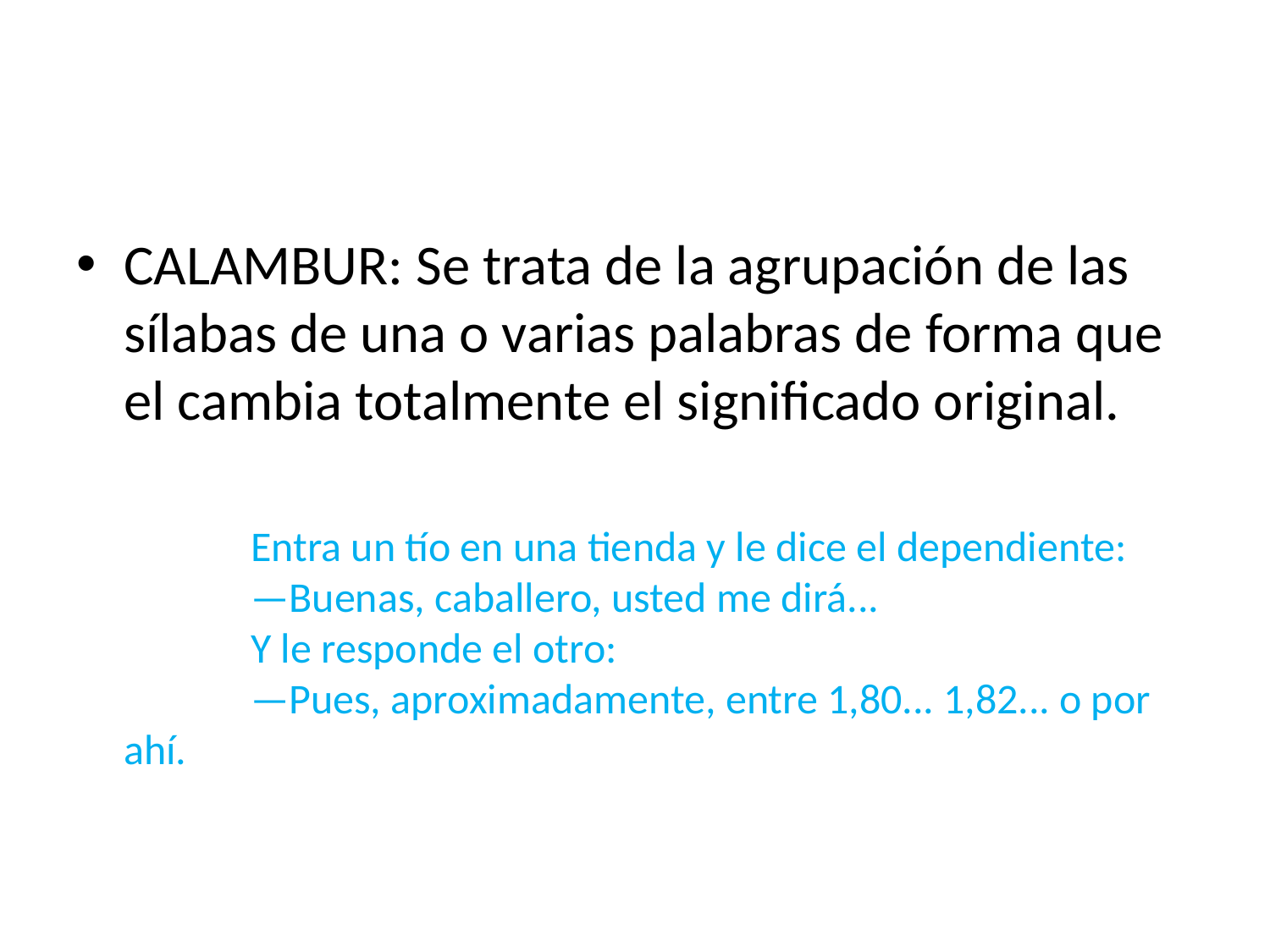

#
CALAMBUR: Se trata de la agrupación de las sílabas de una o varias palabras de forma que el cambia totalmente el significado original.

		Entra un tío en una tienda y le dice el dependiente:
	—Buenas, caballero, usted me dirá...
	Y le responde el otro:
	—Pues, aproximadamente, entre 1,80... 1,82... o por ahí.